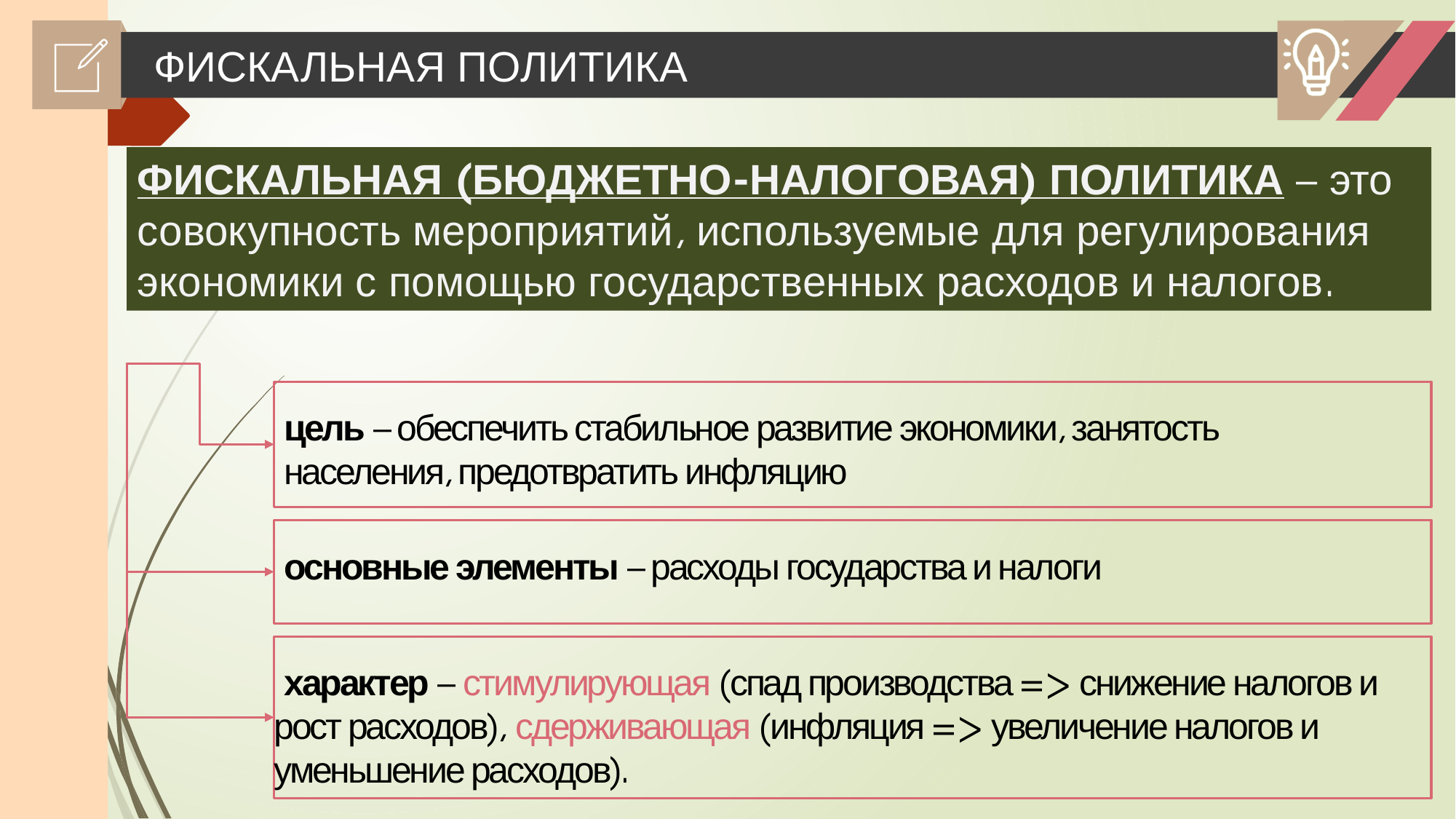

ФИСКАЛЬНАЯ ПОЛИТИКА

ФИСКАЛЬНАЯ (БЮДЖЕТНО-НАЛОГОВАЯ) ПОЛИТИКА – это совокупность мероприятий, используемые для регулирования экономики с помощью государственных расходов и налогов.
 цель – обеспечить стабильное развитие экономики, занятость
 населения, предотвратить инфляцию
 основные элементы – расходы государства и налоги
 характер – стимулирующая (спад производства => снижение налогов и рост расходов), сдерживающая (инфляция => увеличение налогов и уменьшение расходов).